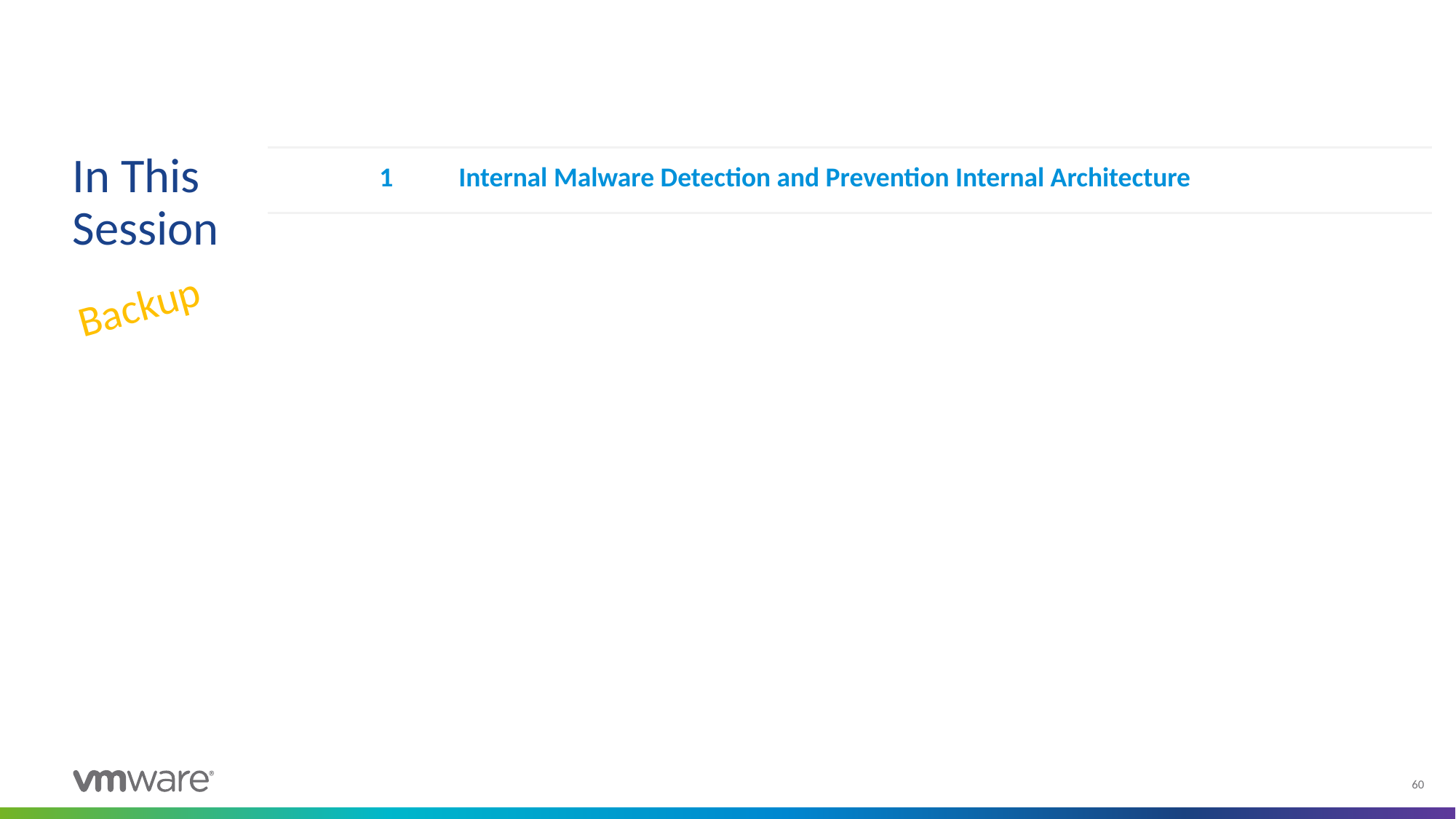

| 1 | Internal Malware Detection and Prevention Internal Architecture |
| --- | --- |
Backup